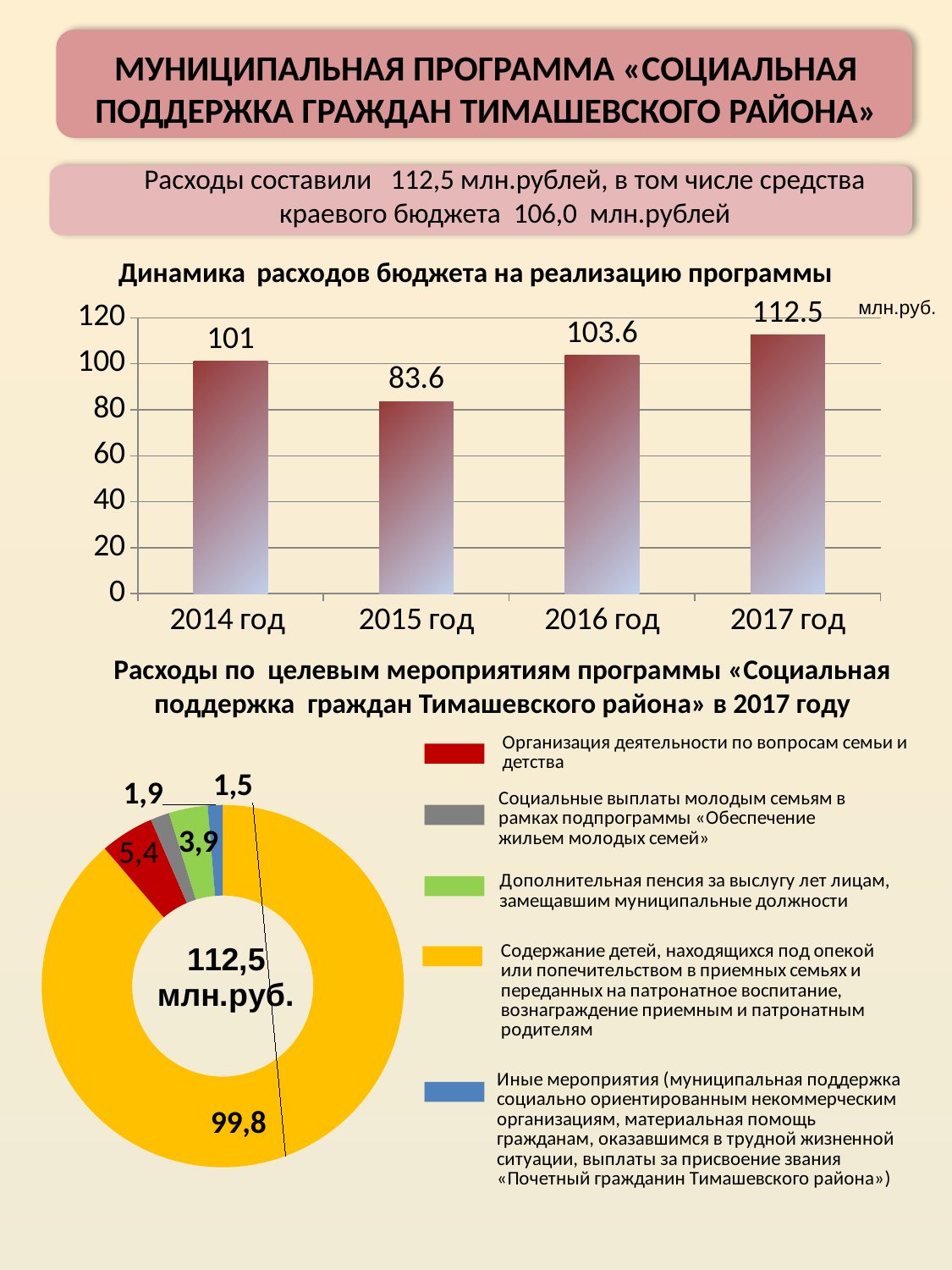

МУНИЦИПАЛЬНАЯ ПРОГРАММА «СОЦИАЛЬНАЯ ПОДДЕРЖКА ГРАЖДАН ТИМАШЕВСКОГО РАЙОНА»
Расходы составили   112,5 млн.рублей, в том числе средства краевого бюджета  106,0  млн.рублей

Динамика  расходов бюджета на реализацию программы
млн.руб.

### Chart

| Category | Ряд 1 |
|---|---|
| 2014 год  | 101.0 |
| 2015 год | 83.6 |
| 2016 год | 103.6 |
| 2017 год | 112.5 |
Расходы по  целевым мероприятиям программы «Социальная поддержка  граждан Тимашевского района» в 2017 году

### Chart

| Category |  продажи |
|---|---|
| дети сиротиы | 0.998 |
| опека | 0.054 |
| жилище | 0.019000000000000003 |
| пенсии | 0.03900000000000001 |
| иные  | 0.014999999999999998 |